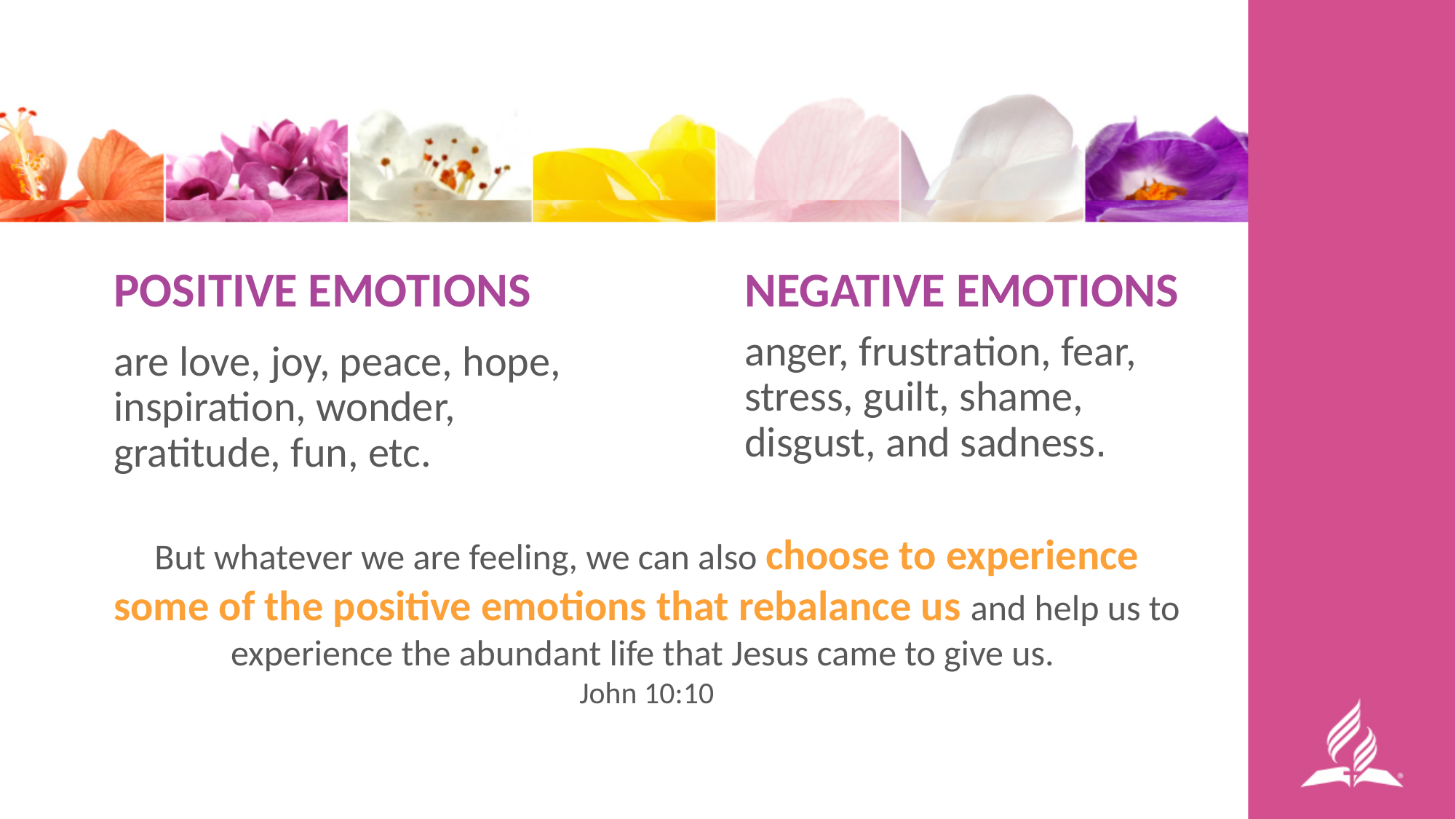

POSITIVE EMOTIONS
NEGATIVE EMOTIONS
anger, frustration, fear, stress, guilt, shame, disgust, and sadness.
are love, joy, peace, hope, inspiration, wonder, gratitude, fun, etc.
But whatever we are feeling, we can also choose to experience some of the positive emotions that rebalance us and help us to experience the abundant life that Jesus came to give us.
John 10:10